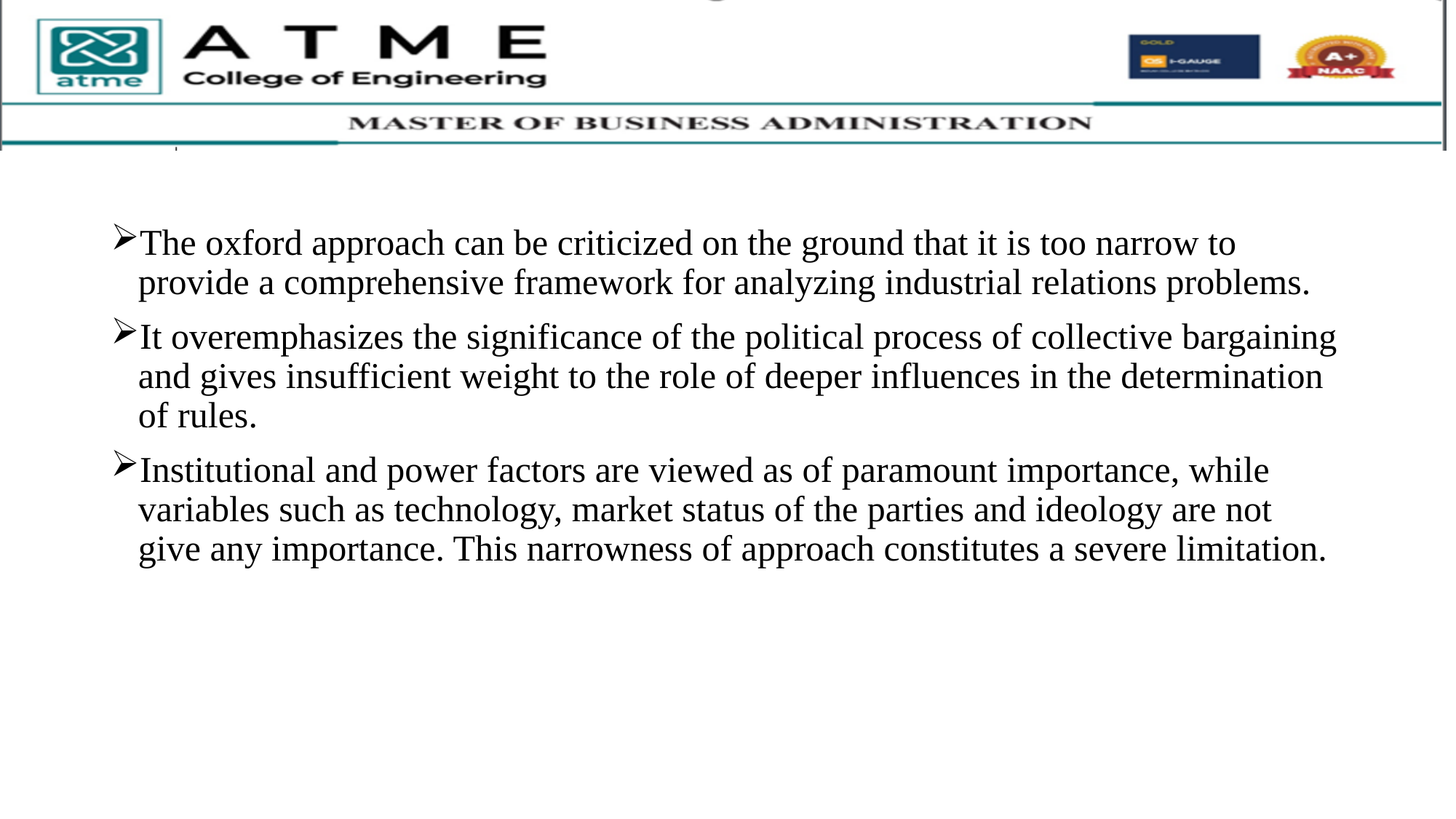

The oxford approach can be criticized on the ground that it is too narrow to provide a comprehensive framework for analyzing industrial relations problems.
It overemphasizes the significance of the political process of collective bargaining and gives insufficient weight to the role of deeper influences in the determination of rules.
Institutional and power factors are viewed as of paramount importance, while variables such as technology, market status of the parties and ideology are not give any importance. This narrowness of approach constitutes a severe limitation.